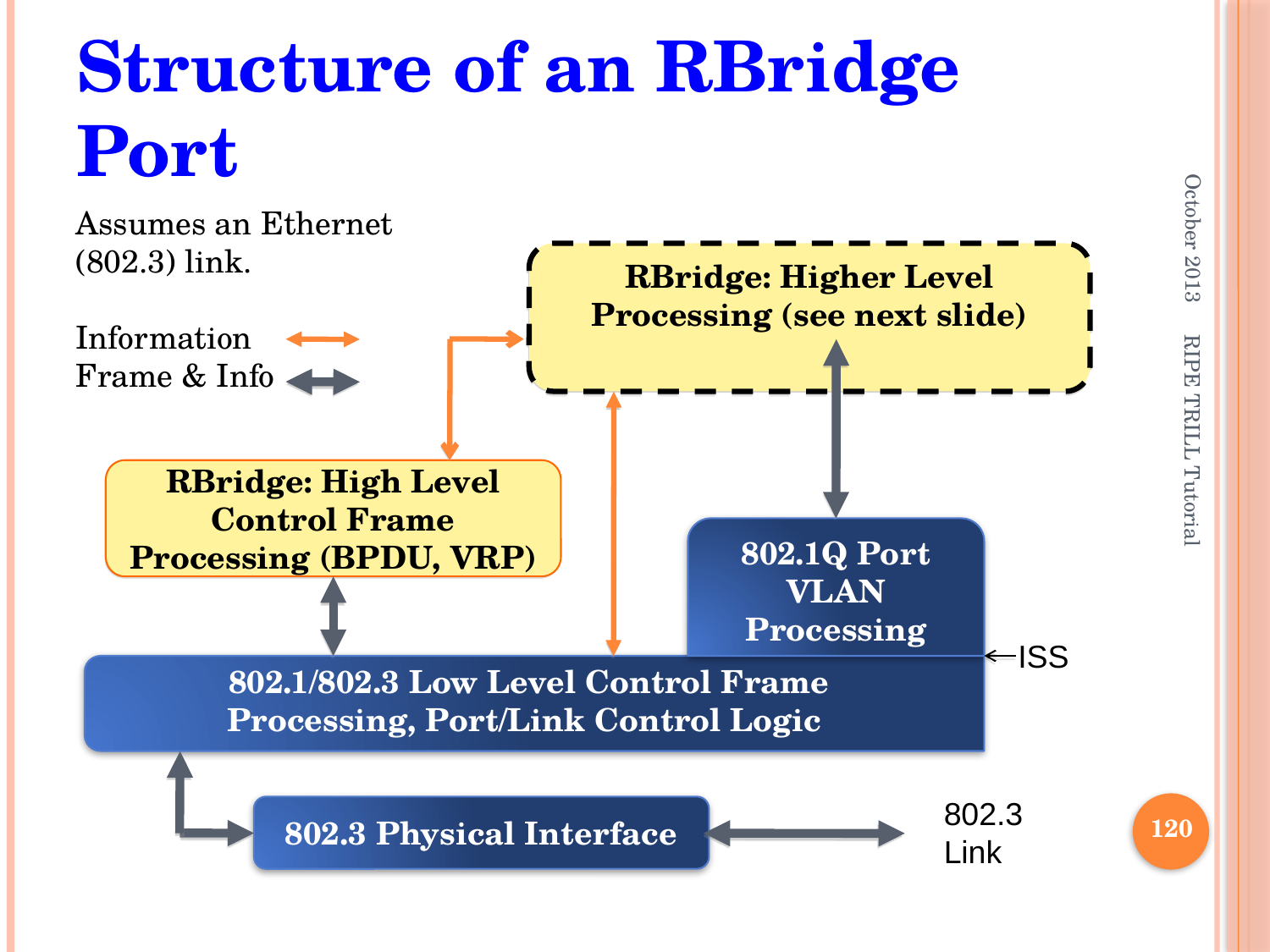

# Structure of an RBridge Port
October 2013
Assumes an Ethernet (802.3) link.
Information
Frame & Info
RBridge: Higher Level Processing (see next slide)

RBridge: High Level Control Frame Processing (BPDU, VRP)
802.1Q Port VLAN Processing
RIPE TRILL Tutorial
ISS
802.1/802.3 Low Level Control Frame Processing, Port/Link Control Logic
802.3 Link
120
802.3 Physical Interface